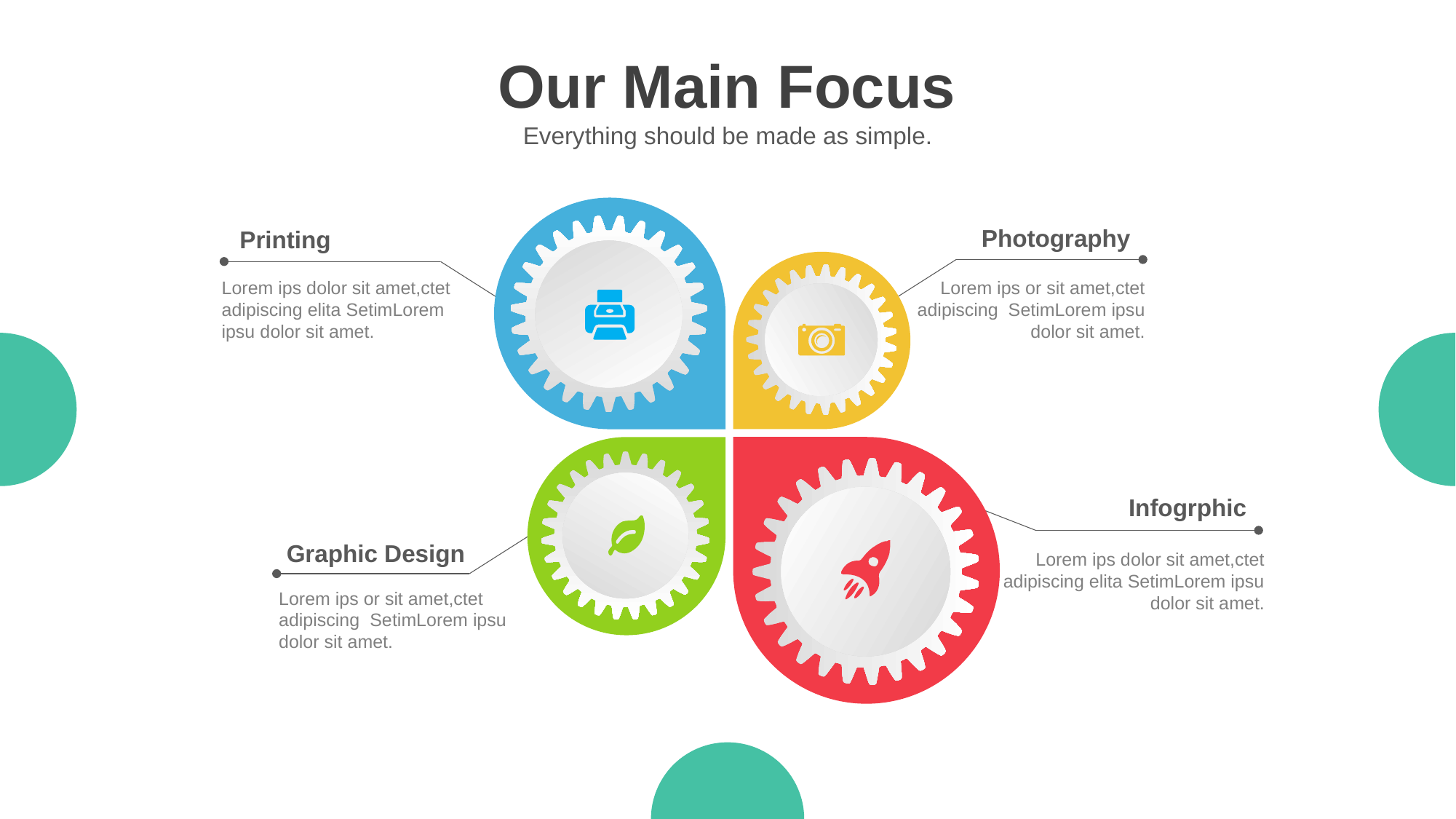

Our Main Focus
Everything should be made as simple.

Photography
Printing

Lorem ips dolor sit amet,ctet adipiscing elita SetimLorem ipsu dolor sit amet.
Lorem ips or sit amet,ctet adipiscing  SetimLorem ipsu dolor sit amet.

Infogrphic
Graphic Design
Lorem ips dolor sit amet,ctet adipiscing elita SetimLorem ipsu dolor sit amet.
Lorem ips or sit amet,ctet adipiscing  SetimLorem ipsu dolor sit amet.